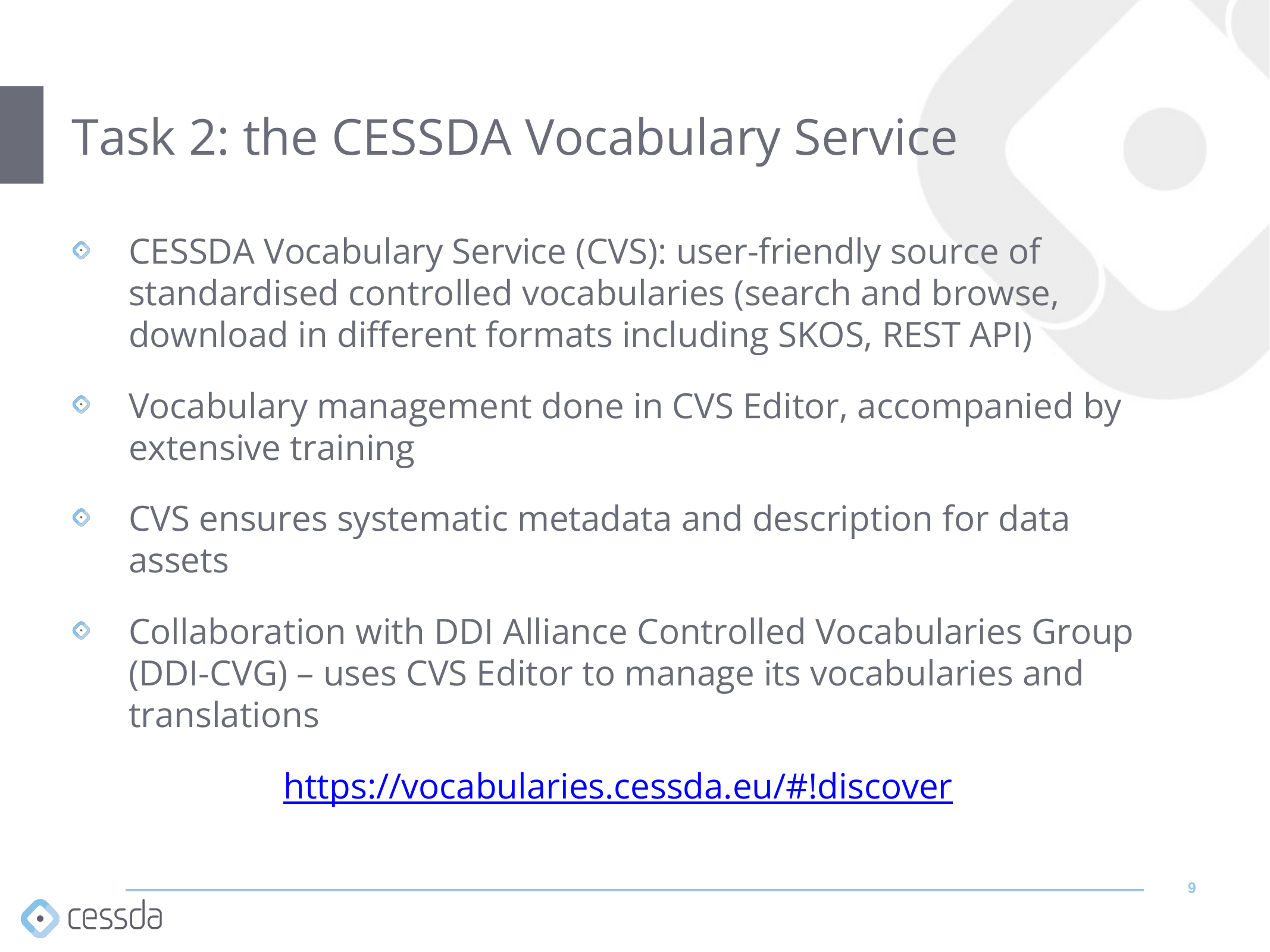

# Task 2: the CESSDA Vocabulary Service
CESSDA Vocabulary Service (CVS): user-friendly source of standardised controlled vocabularies (search and browse, download in different formats including SKOS, REST API)
Vocabulary management done in CVS Editor, accompanied by extensive training
CVS ensures systematic metadata and description for data assets
Collaboration with DDI Alliance Controlled Vocabularies Group (DDI-CVG) – uses CVS Editor to manage its vocabularies and translations
https://vocabularies.cessda.eu/#!discover
9